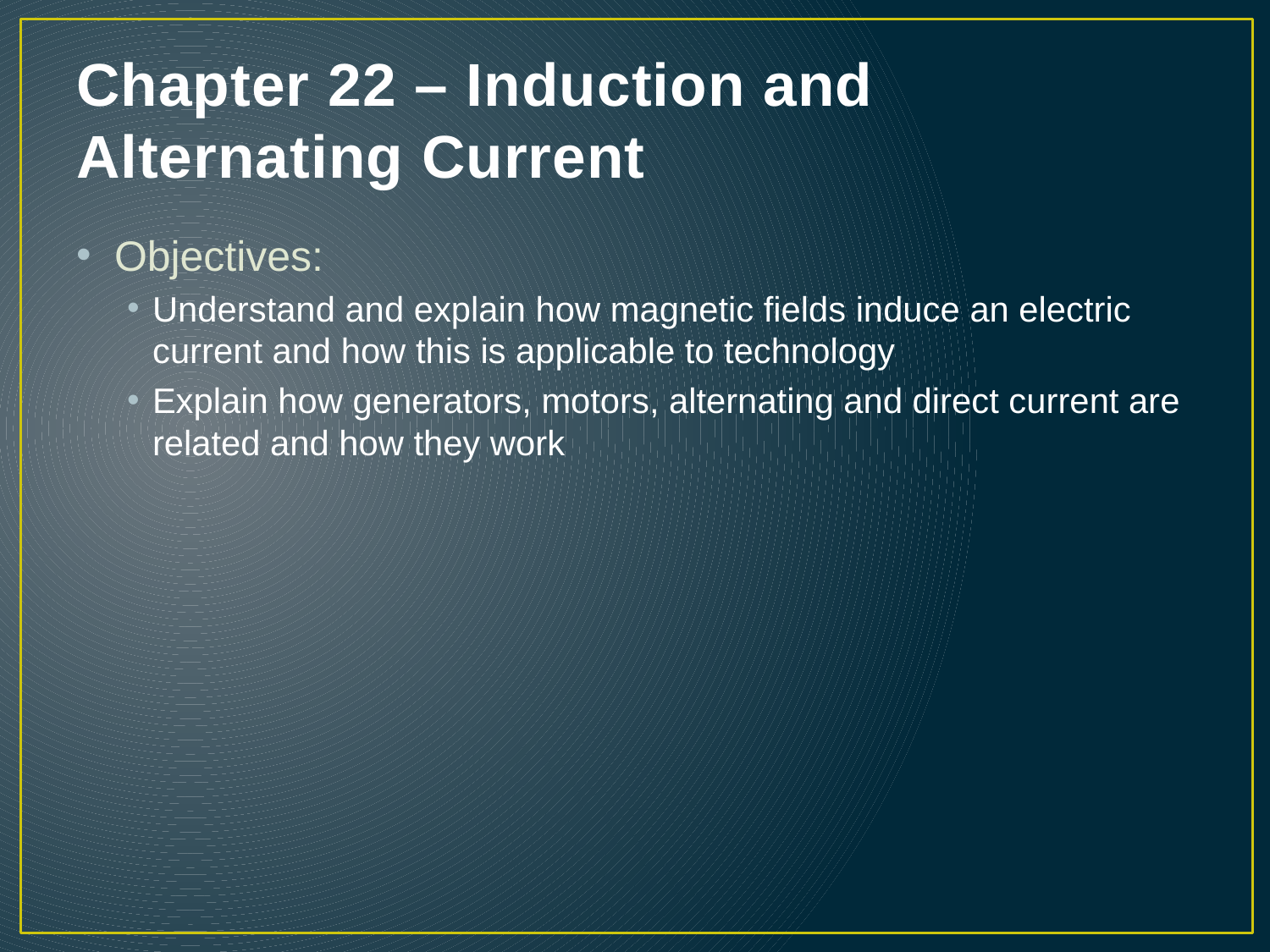

# Chapter 22 – Induction and Alternating Current
Objectives:
Understand and explain how magnetic fields induce an electric current and how this is applicable to technology
Explain how generators, motors, alternating and direct current are related and how they work